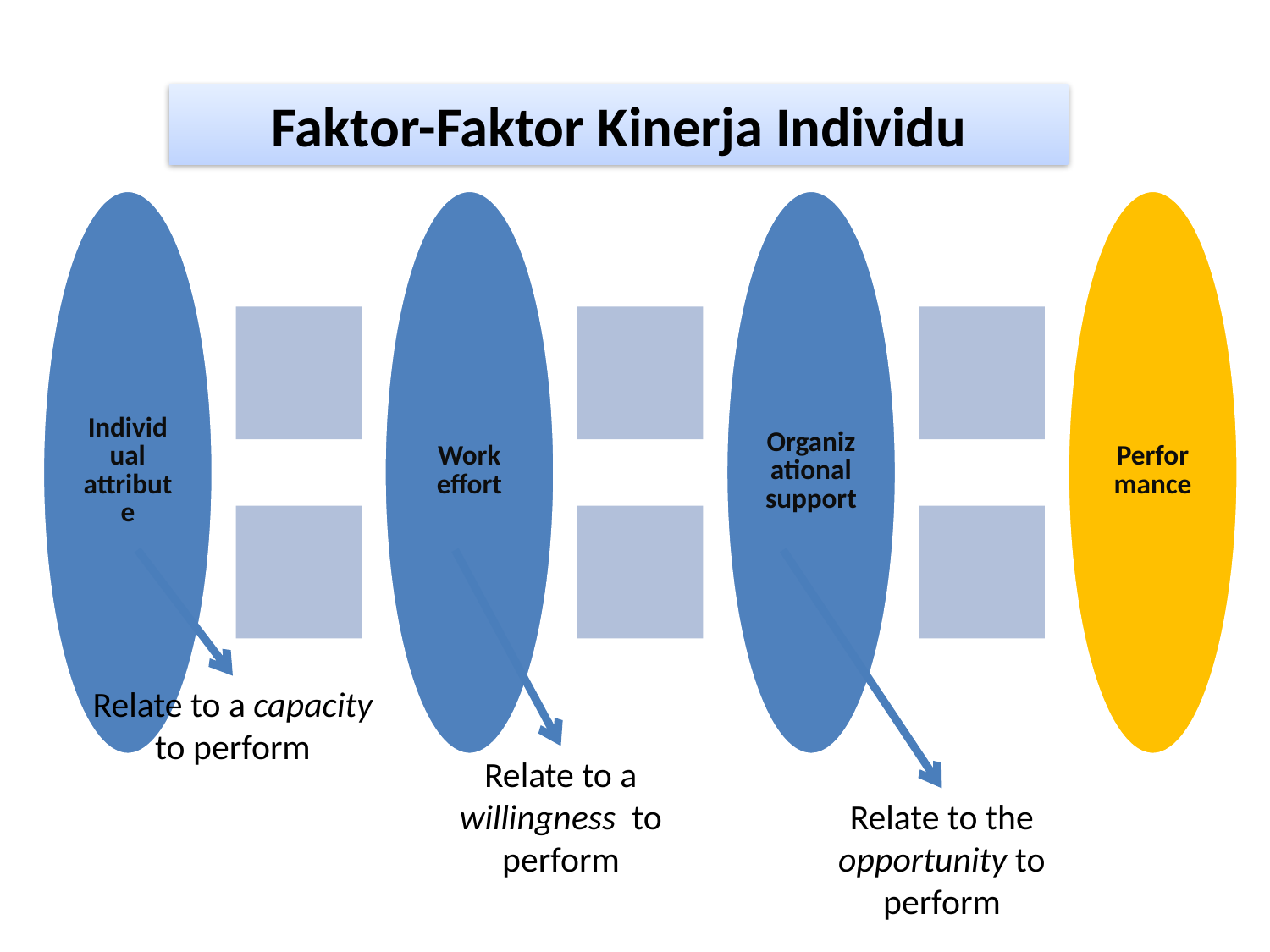

Faktor-Faktor Kinerja Individu
Individual attribute
Work effort
Performance
Organizational support
Relate to a capacity to perform
Relate to a willingness  to perform
Relate to the opportunity to perform